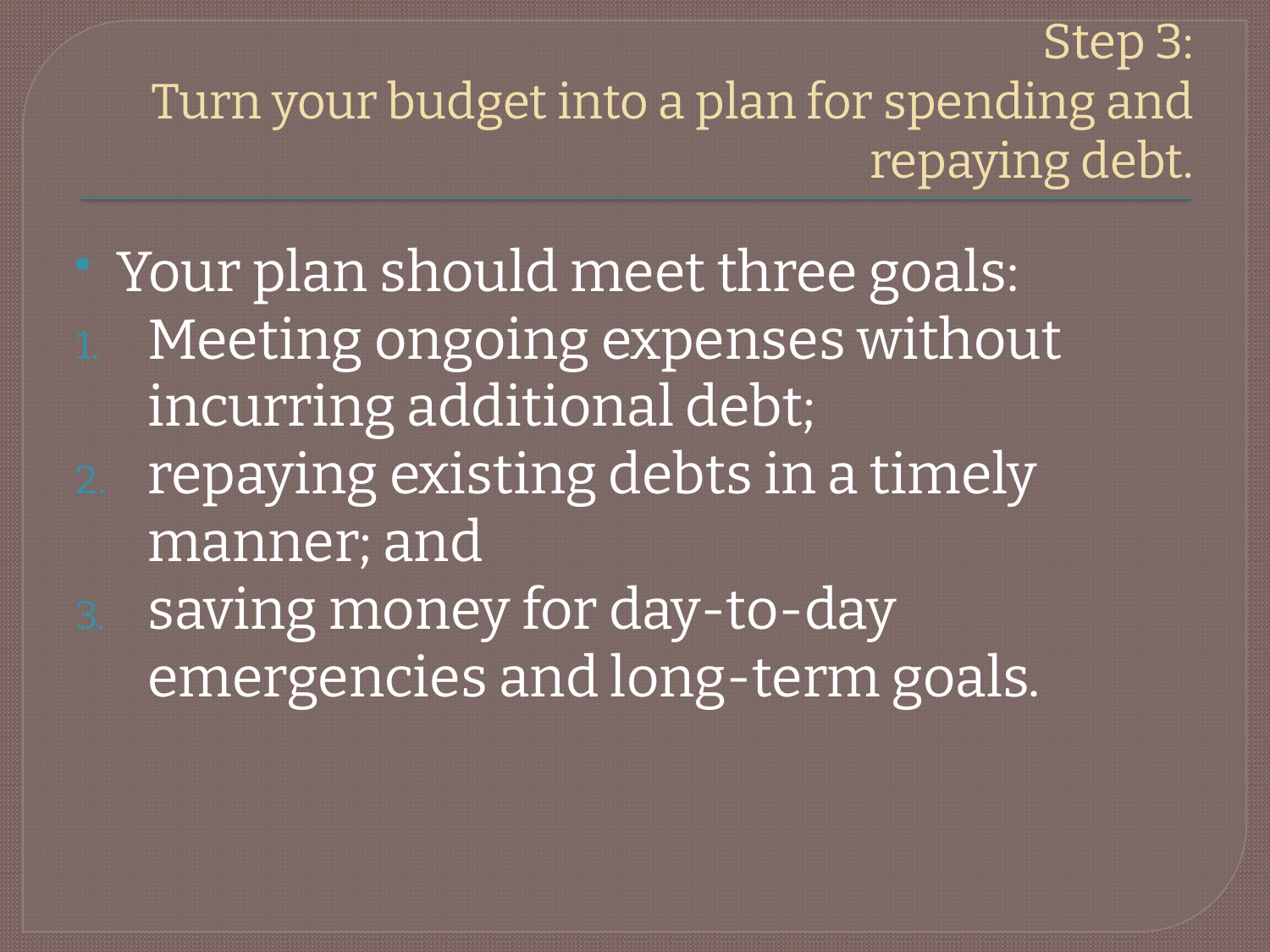

# Step 3: Turn your budget into a plan for spending and repaying debt.
Your plan should meet three goals:
Meeting ongoing expenses without incurring additional debt;
repaying existing debts in a timely manner; and
saving money for day-to-day emergencies and long-term goals.